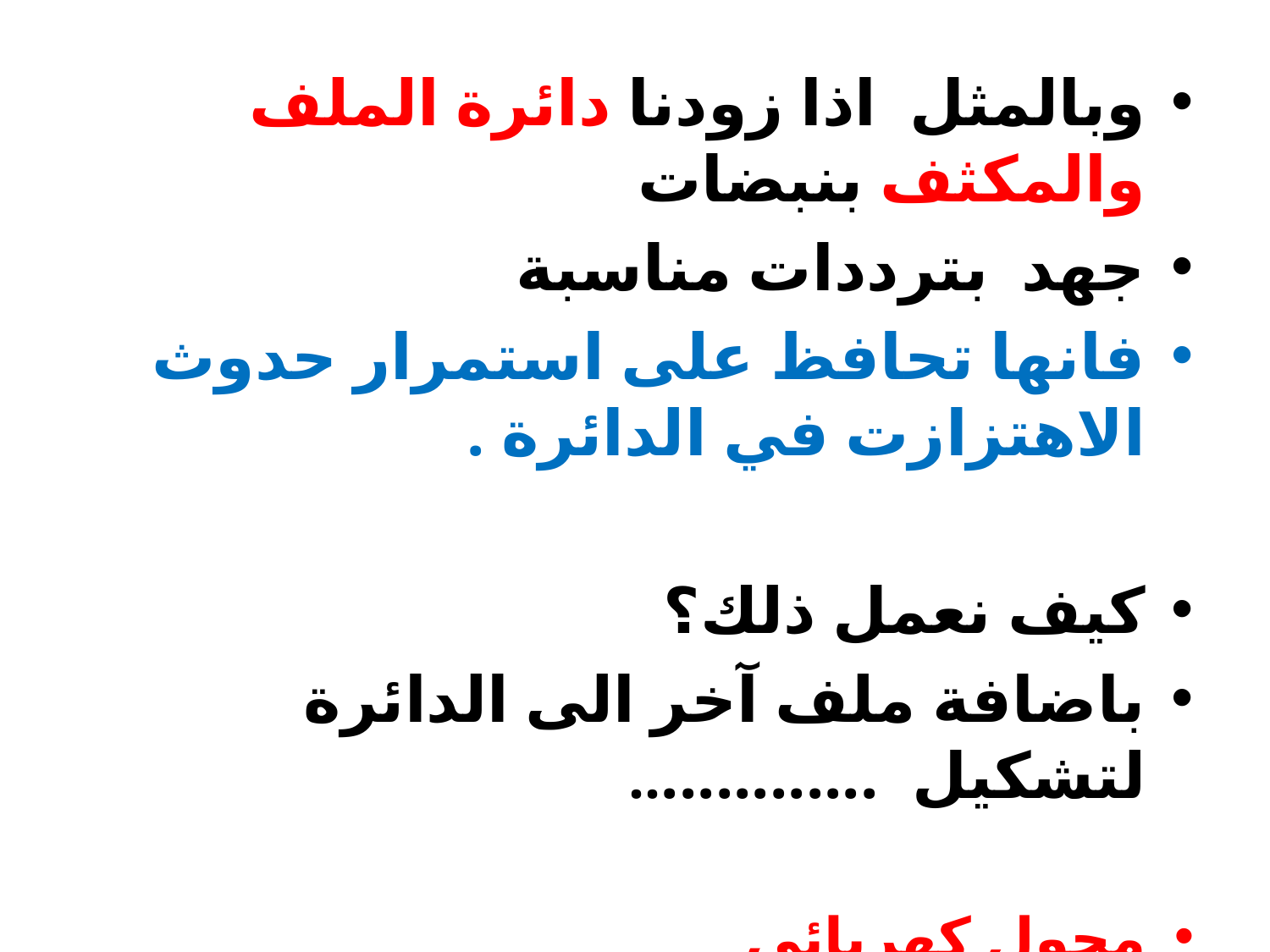

وبالمثل  اذا زودنا دائرة الملف والمكثف بنبضات
جهد  بترددات مناسبة
فانها تحافظ على استمرار حدوث الاهتزازت في الدائرة .

كيف نعمل ذلك؟
باضافة ملف آخر الى الدائرة  لتشكيل  ..............

محول كهربائي